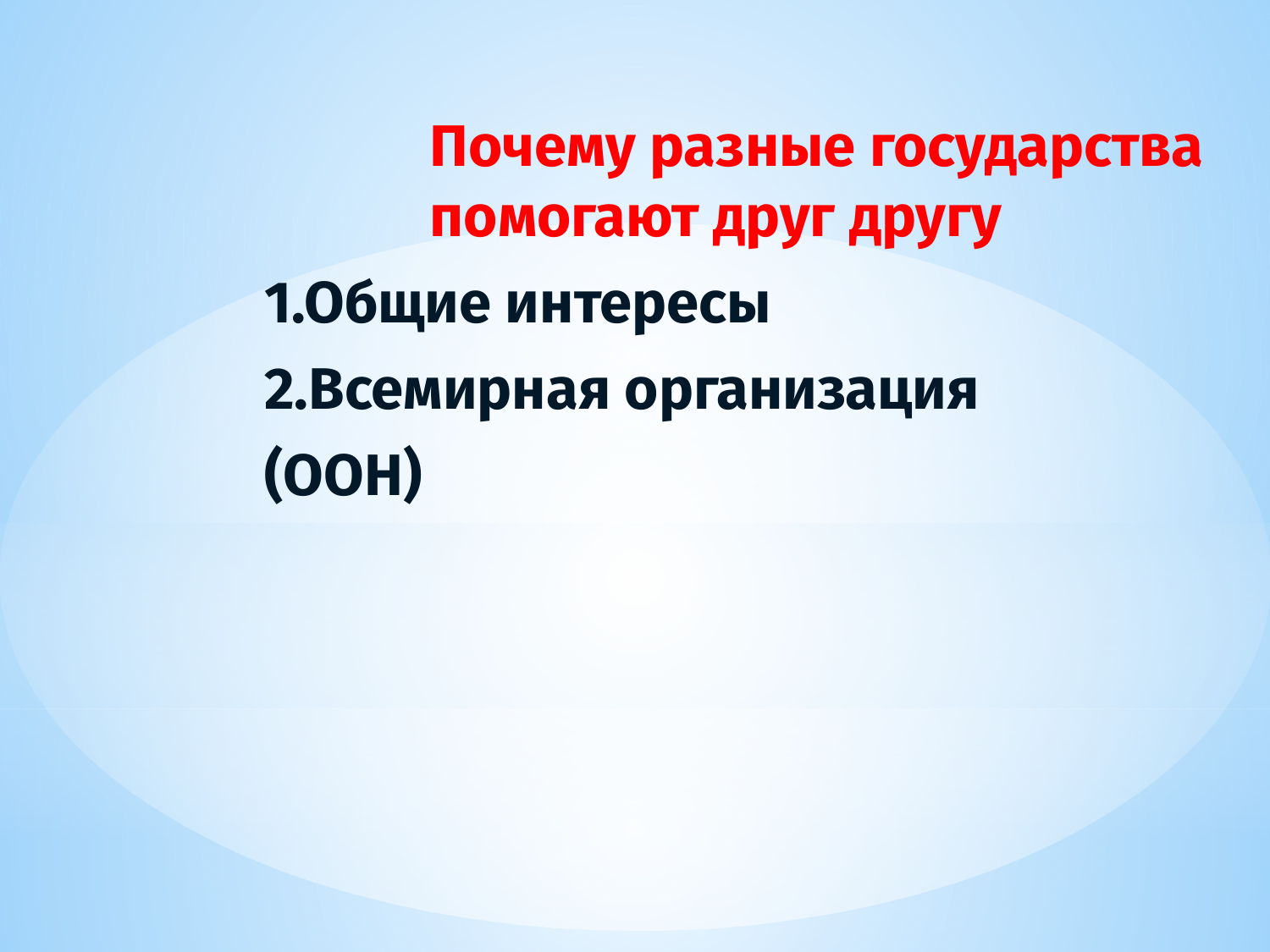

Почему разные государства помогают друг другу
1.Общие интересы
2.Всемирная организация
(ООН)
#